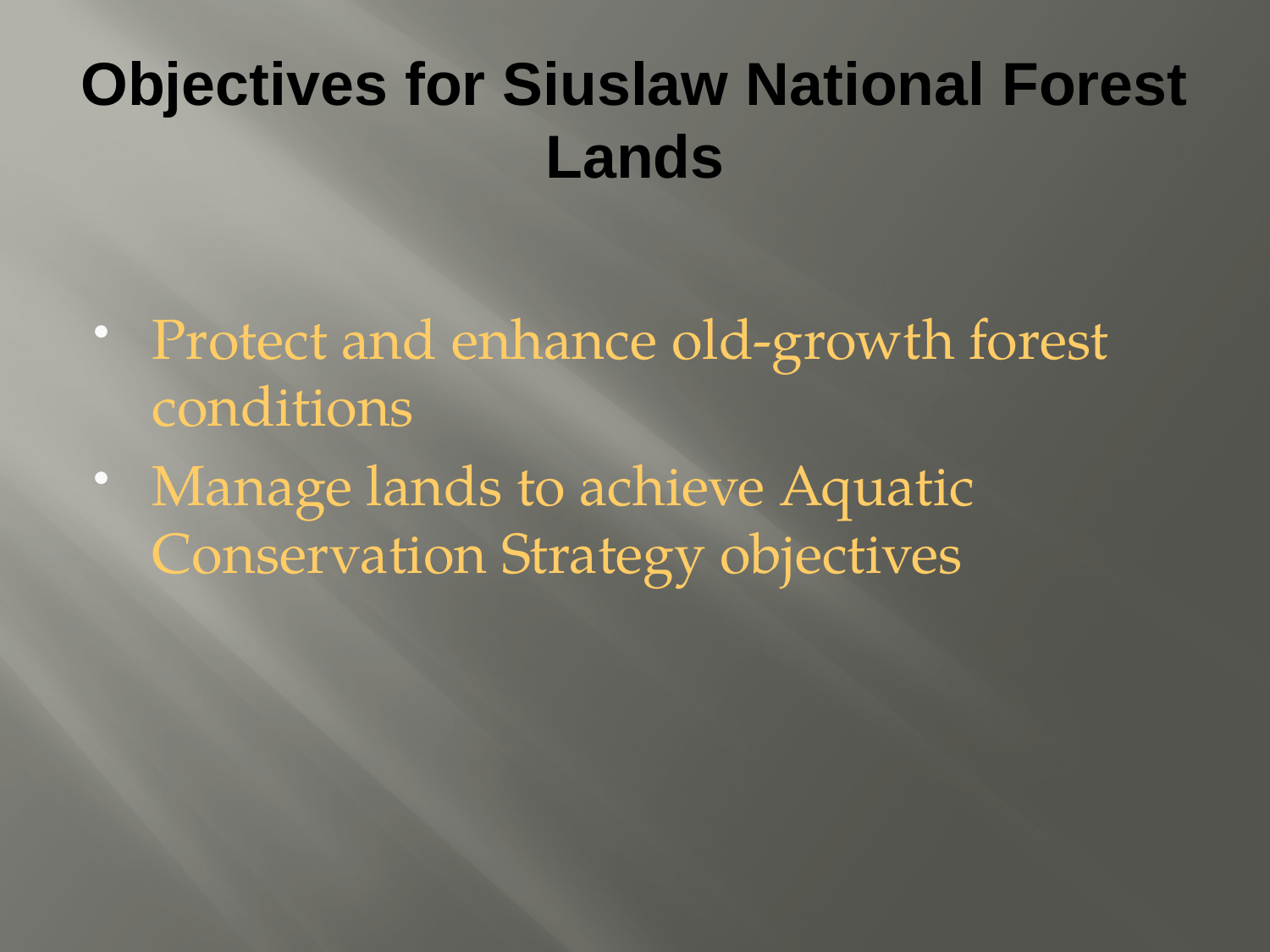

# Objectives for Siuslaw National Forest Lands
Protect and enhance old-growth forest conditions
Manage lands to achieve Aquatic Conservation Strategy objectives